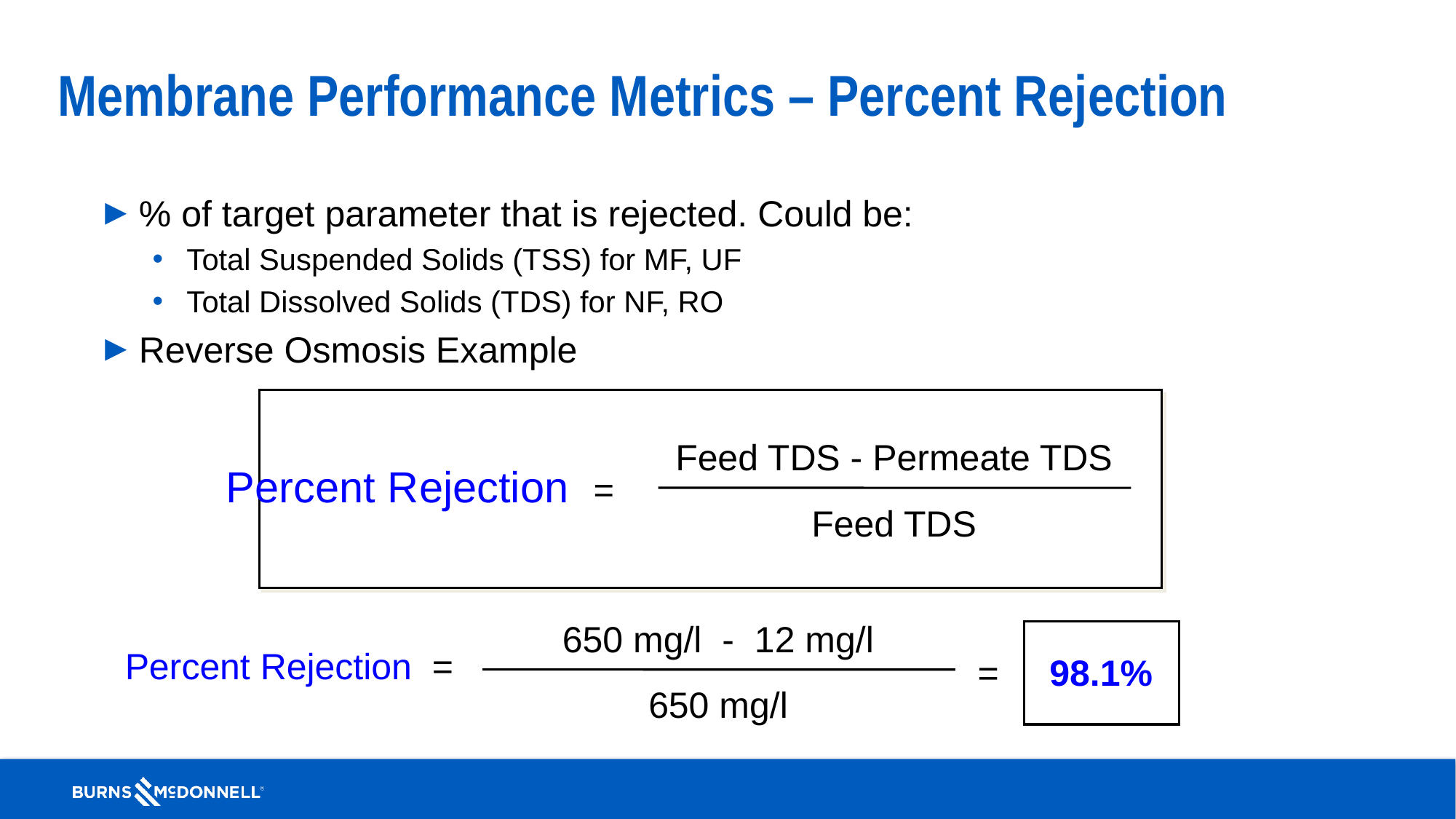

# Membrane Performance Metrics – Percent Rejection
% of target parameter that is rejected. Could be:
Total Suspended Solids (TSS) for MF, UF
Total Dissolved Solids (TDS) for NF, RO
Reverse Osmosis Example

Feed TDS - Permeate TDS
Feed TDS

Percent Rejection  =

650 mg/l  -  12 mg/l
650 mg/l

Percent Rejection  =
=
98.1%